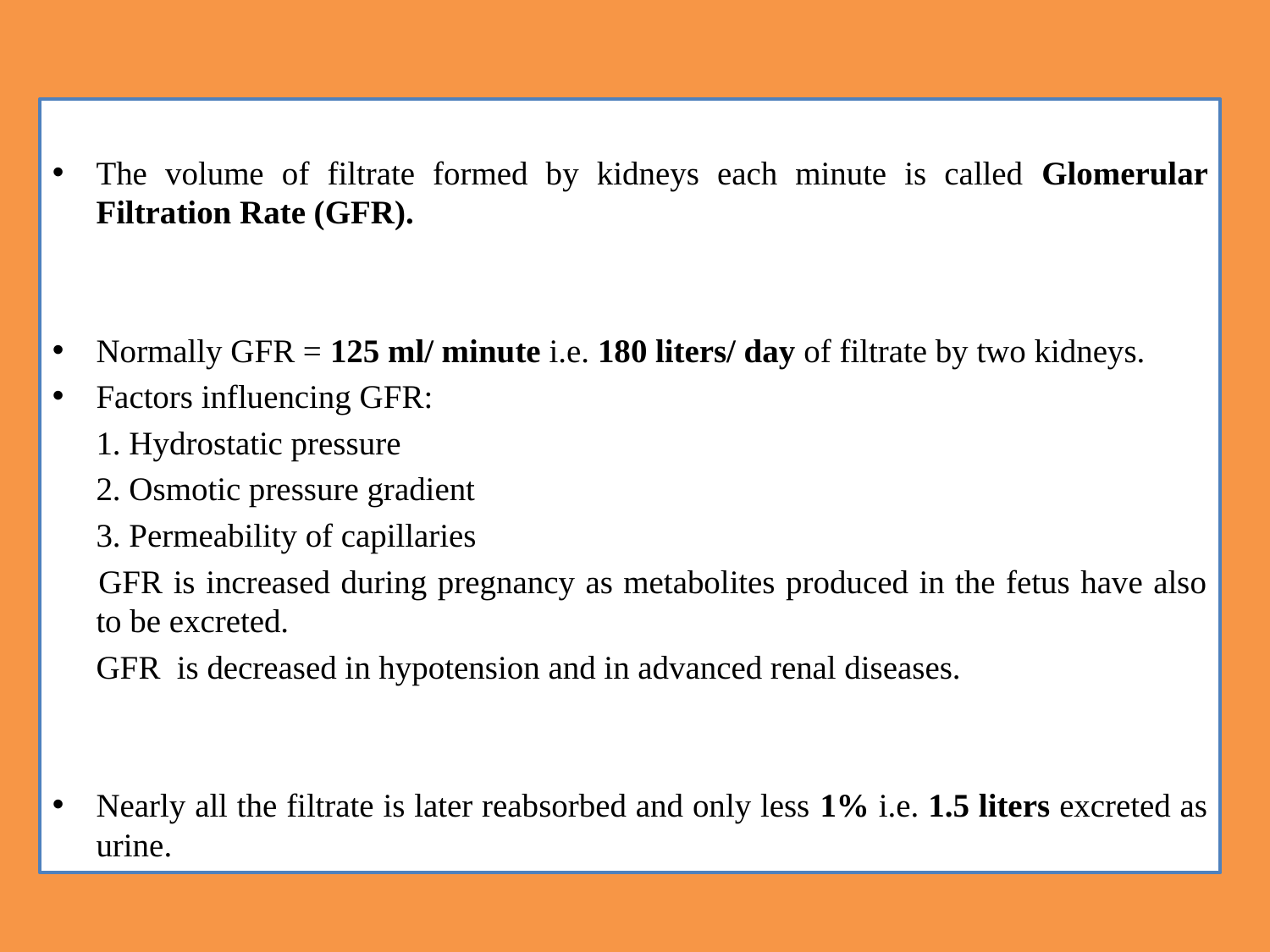

The volume of filtrate formed by kidneys each minute is called Glomerular Filtration Rate (GFR).

Normally GFR = 125 ml/ minute i.e. 180 liters/ day of filtrate by two kidneys.
Factors influencing GFR:
					1. Hydrostatic pressure
					2. Osmotic pressure gradient
					3. Permeability of capillaries
 	GFR is increased during pregnancy as metabolites produced in the fetus have also to be excreted.
	GFR  is decreased in hypotension and in advanced renal diseases.

Nearly all the filtrate is later reabsorbed and only less 1% i.e. 1.5 liters excreted as urine.